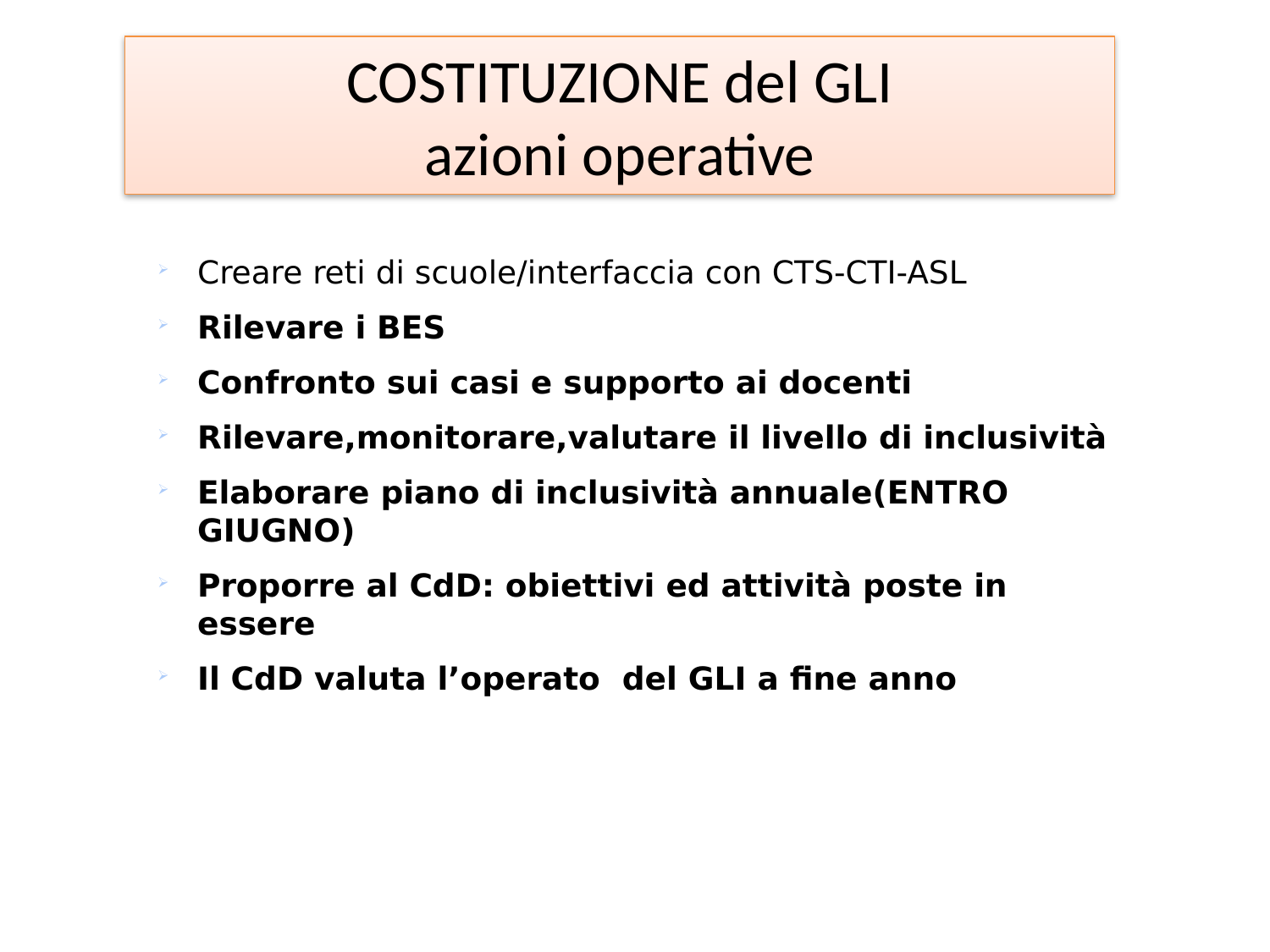

COSTITUZIONE del GLI
azioni operative
Creare reti di scuole/interfaccia con CTS-CTI-ASL
Rilevare i BES
Confronto sui casi e supporto ai docenti
Rilevare,monitorare,valutare il livello di inclusività
Elaborare piano di inclusività annuale(ENTRO GIUGNO)
Proporre al CdD: obiettivi ed attività poste in essere
Il CdD valuta l’operato  del GLI a fine anno